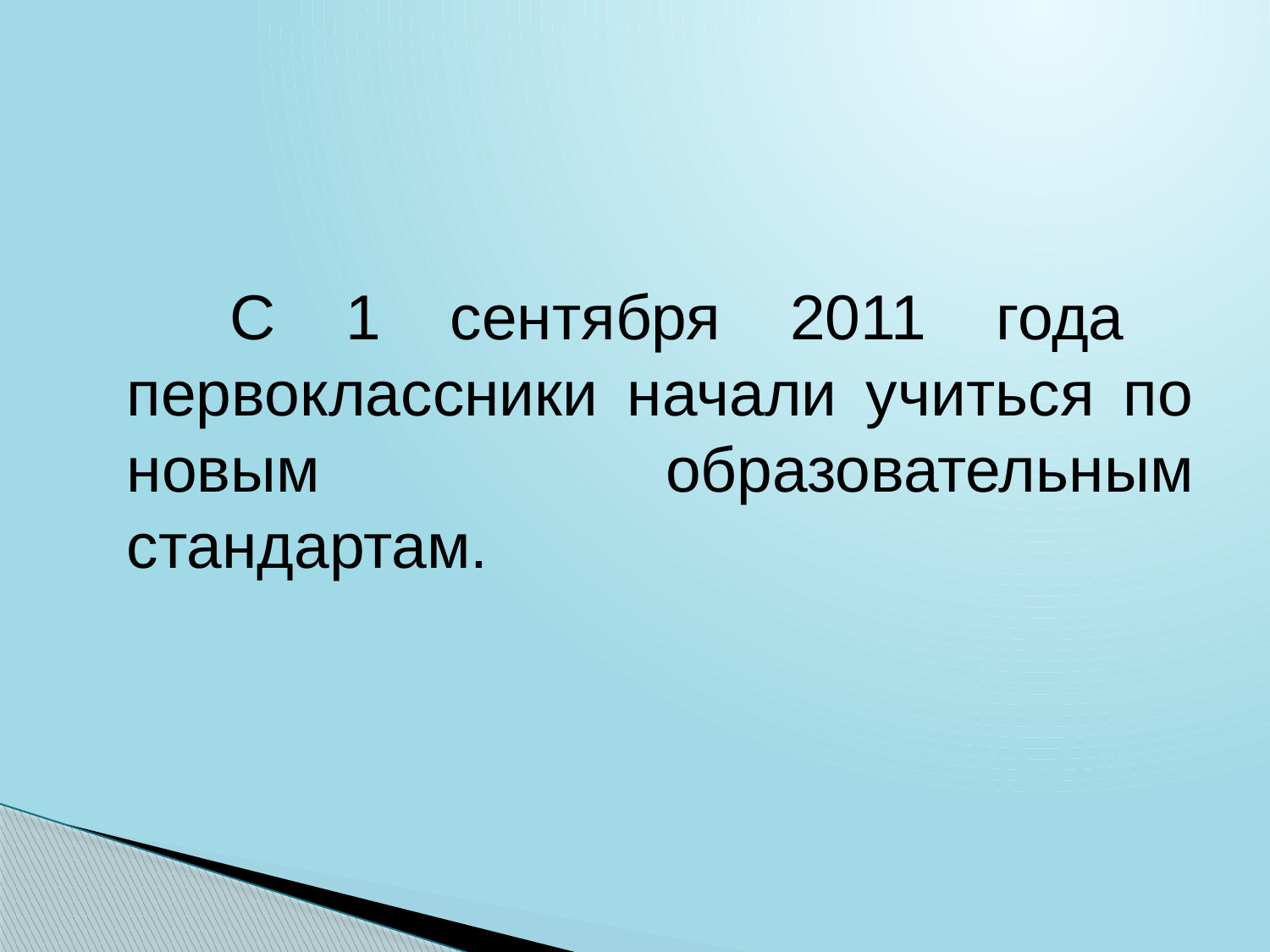

#

  С 1 сентября 2011 года  первоклассники начали учиться по новым образовательным стандартам.